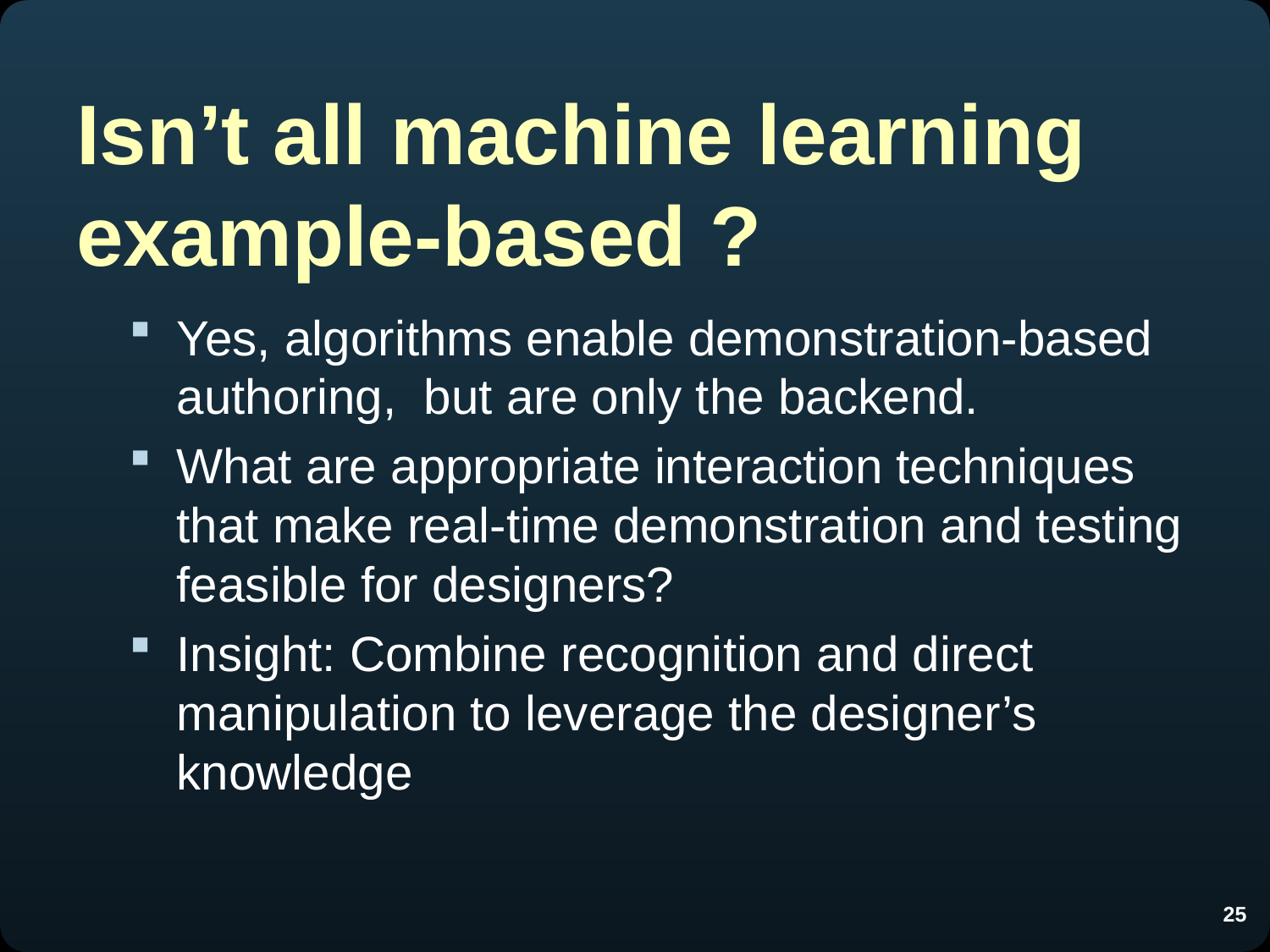

# Isn’t all machine learning example-based ?
Yes, algorithms enable demonstration-based authoring,  but are only the backend.
What are appropriate interaction techniques that make real-time demonstration and testing feasible for designers?
Insight: Combine recognition and direct manipulation to leverage the designer’s knowledge
25